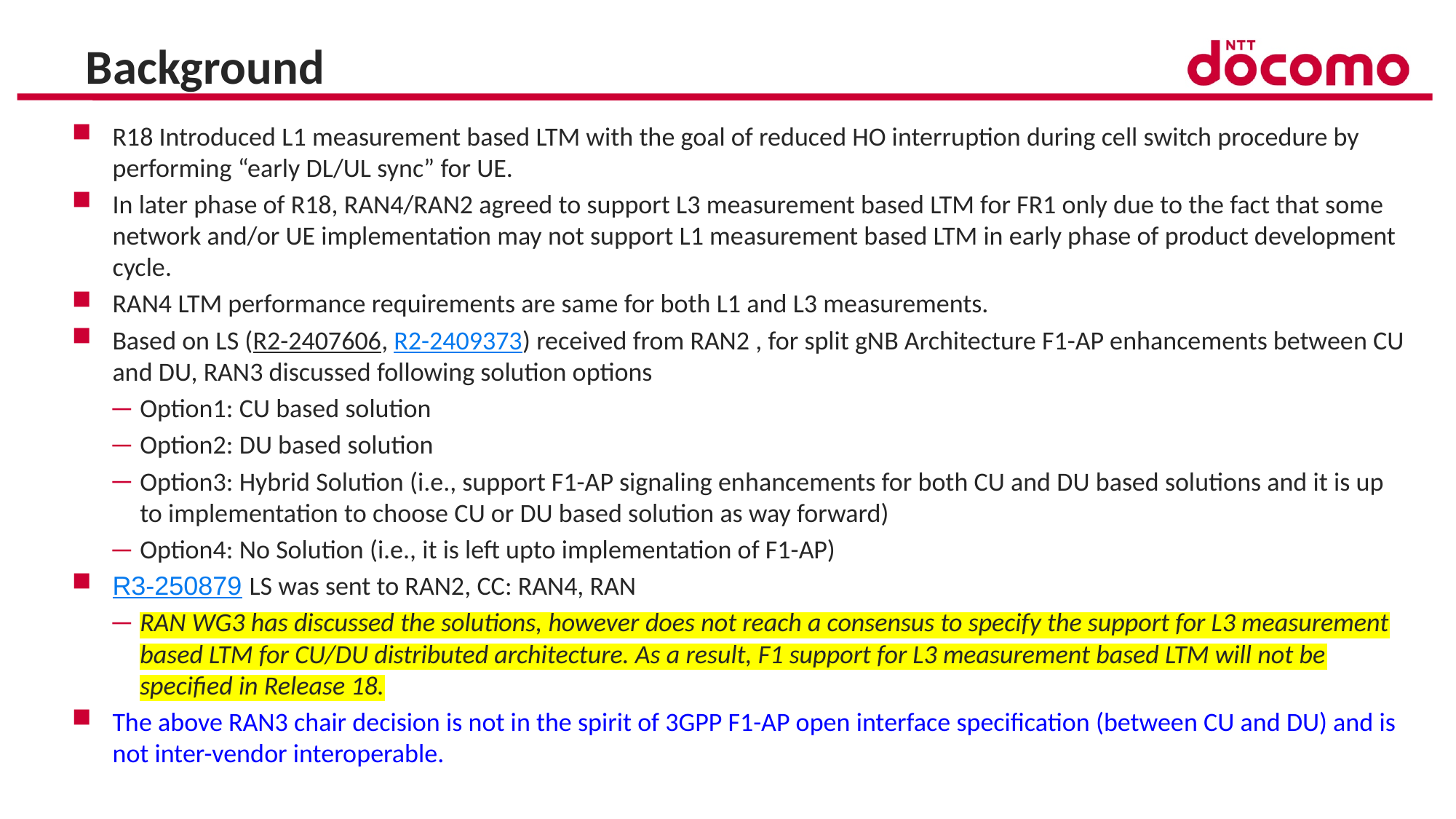

# Background
R18 Introduced L1 measurement based LTM with the goal of reduced HO interruption during cell switch procedure by performing “early DL/UL sync” for UE.
In later phase of R18, RAN4/RAN2 agreed to support L3 measurement based LTM for FR1 only due to the fact that some network and/or UE implementation may not support L1 measurement based LTM in early phase of product development cycle.
RAN4 LTM performance requirements are same for both L1 and L3 measurements.
Based on LS (R2-2407606, R2-2409373) received from RAN2 , for split gNB Architecture F1-AP enhancements between CU and DU, RAN3 discussed following solution options
Option1: CU based solution
Option2: DU based solution
Option3: Hybrid Solution (i.e., support F1-AP signaling enhancements for both CU and DU based solutions and it is up to implementation to choose CU or DU based solution as way forward)
Option4: No Solution (i.e., it is left upto implementation of F1-AP)
R3-250879 LS was sent to RAN2, CC: RAN4, RAN
RAN WG3 has discussed the solutions, however does not reach a consensus to specify the support for L3 measurement based LTM for CU/DU distributed architecture. As a result, F1 support for L3 measurement based LTM will not be specified in Release 18.
The above RAN3 chair decision is not in the spirit of 3GPP F1-AP open interface specification (between CU and DU) and is not inter-vendor interoperable.